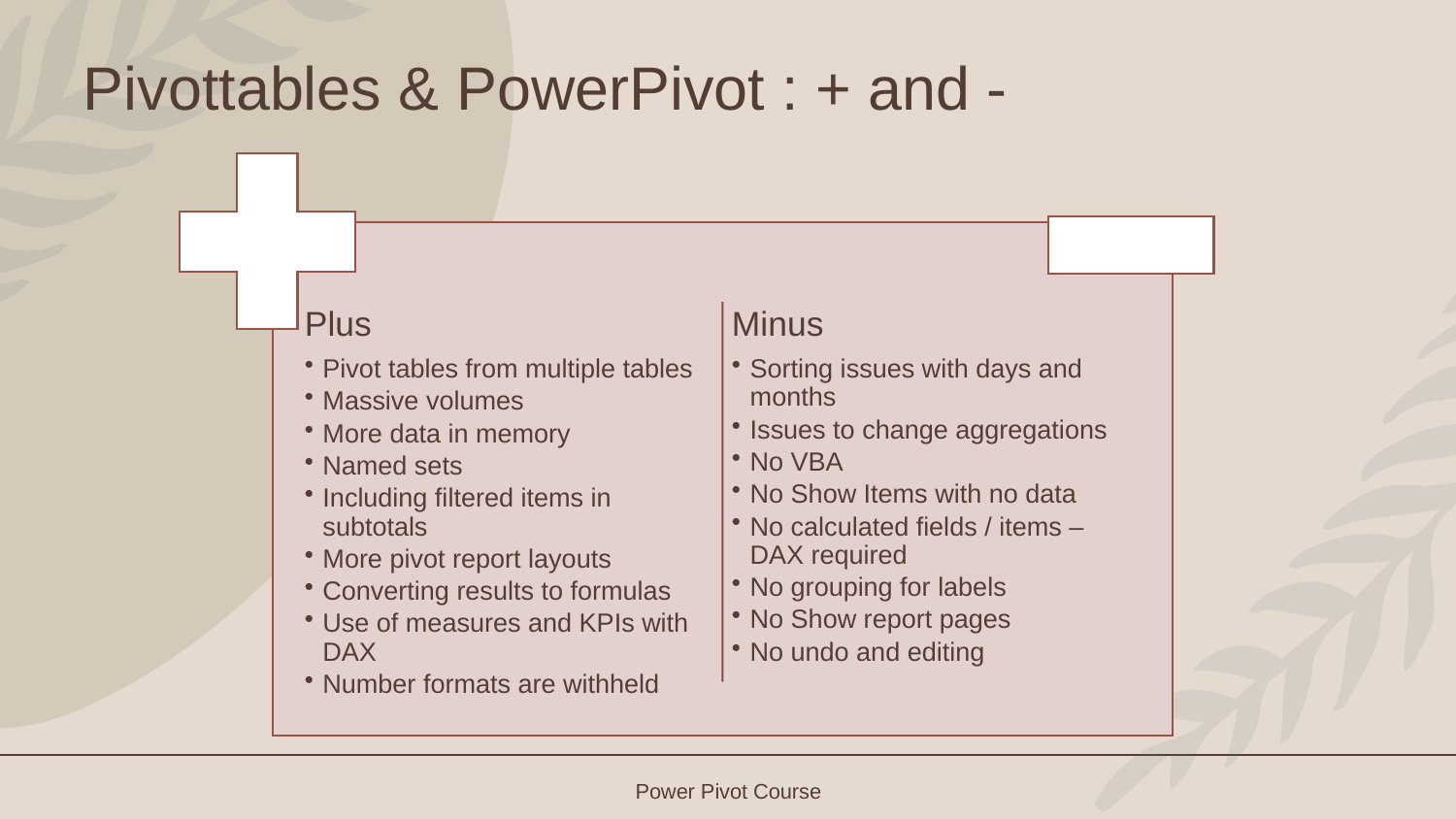

# Pivottables & PowerPivot : + and -
Plus
Pivot tables from multiple tables
Massive volumes
More data in memory
Named sets
Including filtered items in subtotals
More pivot report layouts
Converting results to formulas
Use of measures and KPIs with DAX
Number formats are withheld
Minus
Sorting issues with days and months
Issues to change aggregations
No VBA
No Show Items with no data
No calculated fields / items – DAX required
No grouping for labels
No Show report pages
No undo and editing

Power Pivot Course